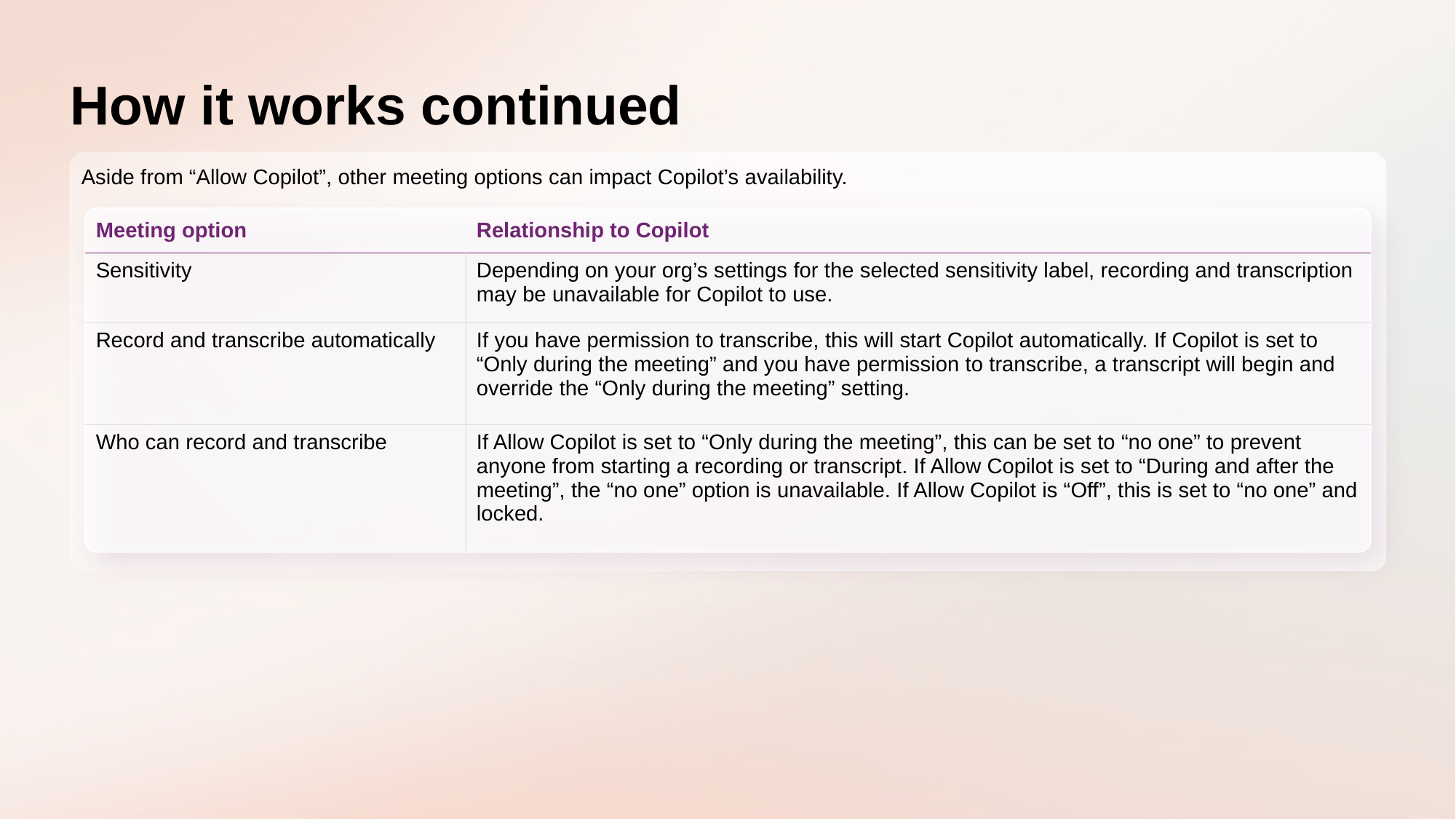

# How it works continued

Aside from “Allow Copilot”, other meeting options can impact Copilot’s availability.

| Meeting option | Relationship to Copilot |
| --- | --- |
| Sensitivity | Depending on your org’s settings for the selected sensitivity label, recording and transcription may be unavailable for Copilot to use. |
| Record and transcribe automatically | If you have permission to transcribe, this will start Copilot automatically. If Copilot is set to “Only during the meeting” and you have permission to transcribe, a transcript will begin and override the “Only during the meeting” setting. |
| Who can record and transcribe | If Allow Copilot is set to “Only during the meeting”, this can be set to “no one” to prevent anyone from starting a recording or transcript. If Allow Copilot is set to “During and after the meeting”, the “no one” option is unavailable. If Allow Copilot is “Off”, this is set to “no one” and locked. |